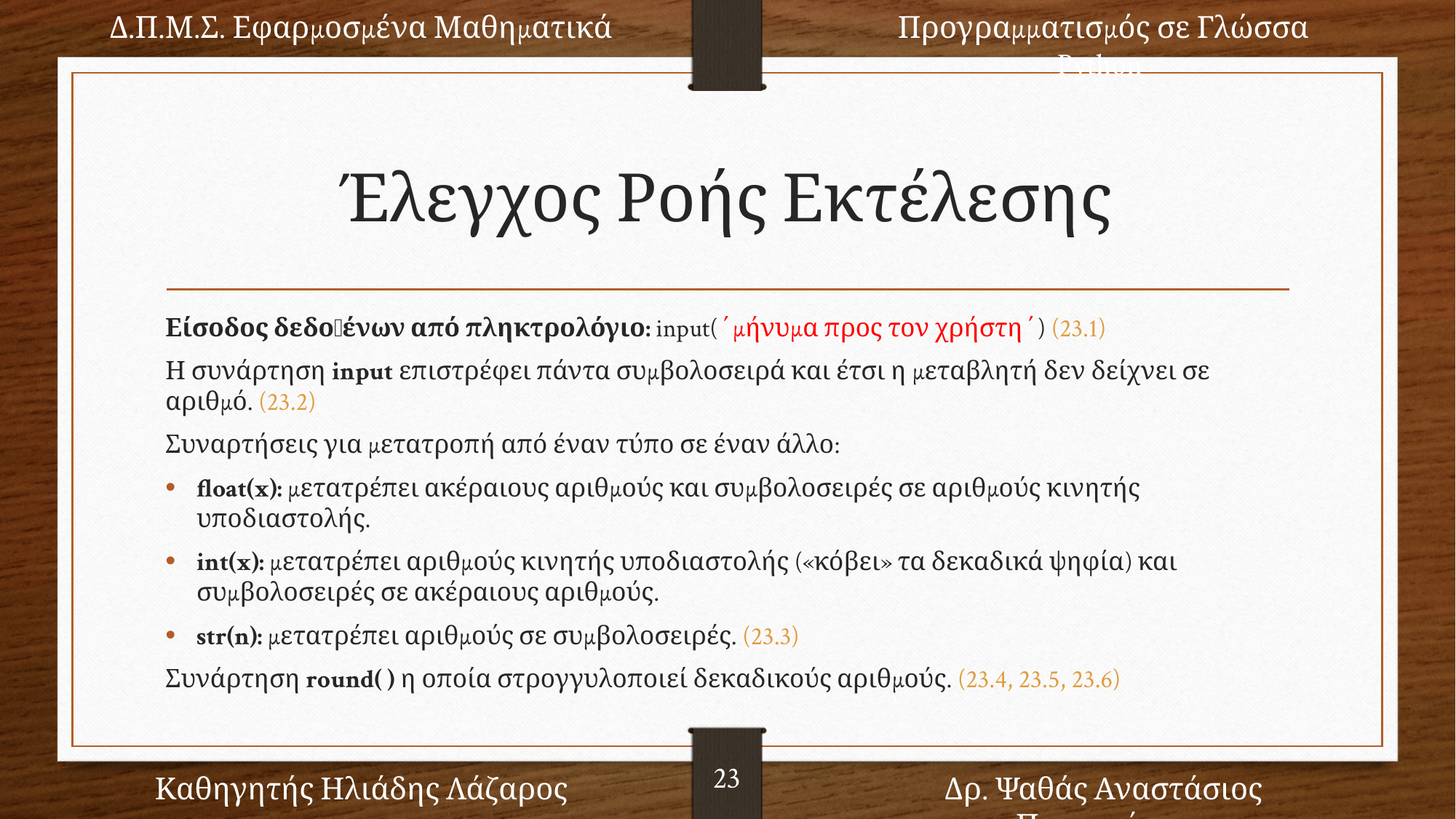

Δ.Π.Μ.Σ. Εφαρμοσμένα Μαθηματικά
Προγραμματισμός σε Γλώσσα Python
23
Καθηγητής Ηλιάδης Λάζαρος
Δρ. Ψαθάς Αναστάσιος Παναγιώτης
# Έλεγχος Ροής Εκτέλεσης
Είσοδος δεδομένων από πληκτρολόγιο: input(΄μήνυμα προς τον χρήστη΄) (23.1)
Η συνάρτηση input επιστρέφει πάντα συμβολοσειρά και έτσι η μεταβλητή δεν δείχνει σε αριθμό. (23.2)
Συναρτήσεις για μετατροπή από έναν τύπο σε έναν άλλο:
float(x): μετατρέπει ακέραιους αριθμούς και συμβολοσειρές σε αριθμούς κινητής υποδιαστολής.
int(x): μετατρέπει αριθμούς κινητής υποδιαστολής («κόβει» τα δεκαδικά ψηφία) και συμβολοσειρές σε ακέραιους αριθμούς.
str(n): μετατρέπει αριθμούς σε συμβολοσειρές. (23.3)
Συνάρτηση round( ) η οποία στρογγυλοποιεί δεκαδικούς αριθμούς. (23.4, 23.5, 23.6)